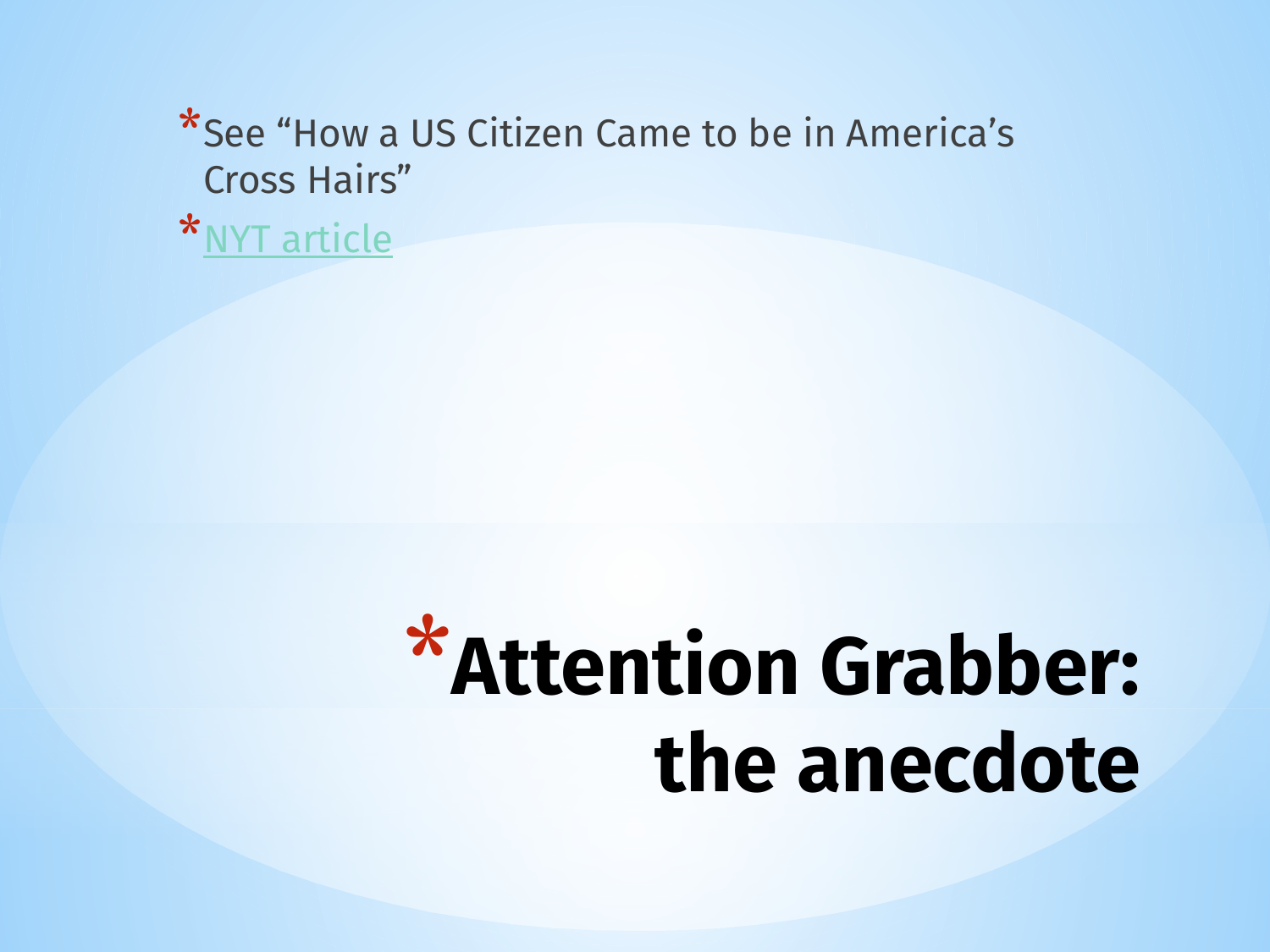

See “How a US Citizen Came to be in America’s Cross Hairs”
NYT article
# Attention Grabber: the anecdote